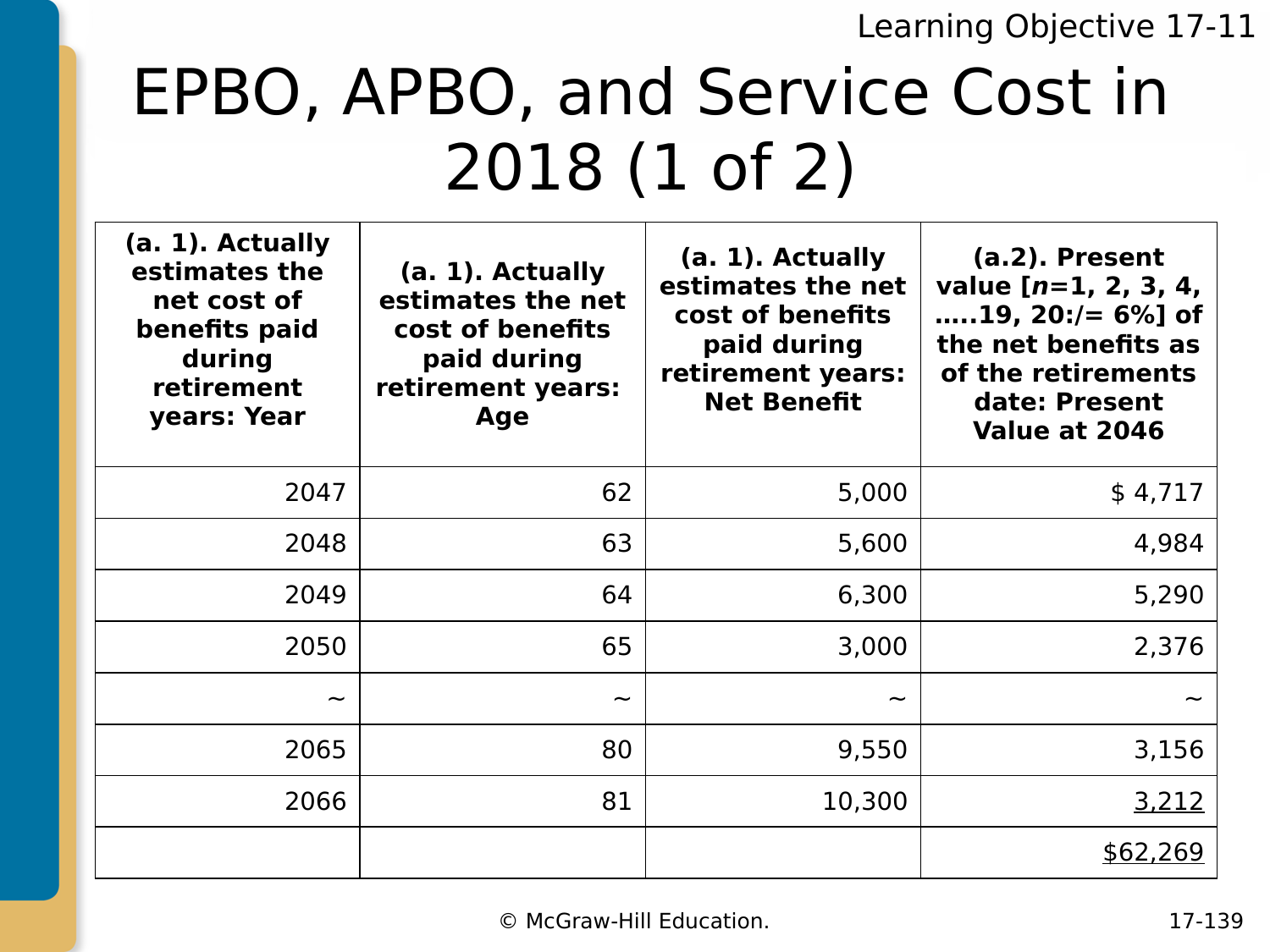

Learning Objective 17-11
# EPBO, APBO, and Service Cost in 2018 (1 of 2)
| (a. 1). Actually estimates the net cost of benefits paid during retirement years: Year | (a. 1). Actually estimates the net cost of benefits paid during retirement years: Age | (a. 1). Actually estimates the net cost of benefits paid during retirement years: Net Benefit | (a.2). Present value [n=1, 2, 3, 4,…..19, 20:/= 6%] of the net benefits as of the retirements date: Present Value at 2046 |
| --- | --- | --- | --- |
| 2047 | 62 | 5,000 | $ 4,717 |
| 2048 | 63 | 5,600 | 4,984 |
| 2049 | 64 | 6,300 | 5,290 |
| 2050 | 65 | 3,000 | 2,376 |
| ~ | ~ | ~ | ~ |
| 2065 | 80 | 9,550 | 3,156 |
| 2066 | 81 | 10,300 | 3,212 |
|  |  |  | $62,269 |